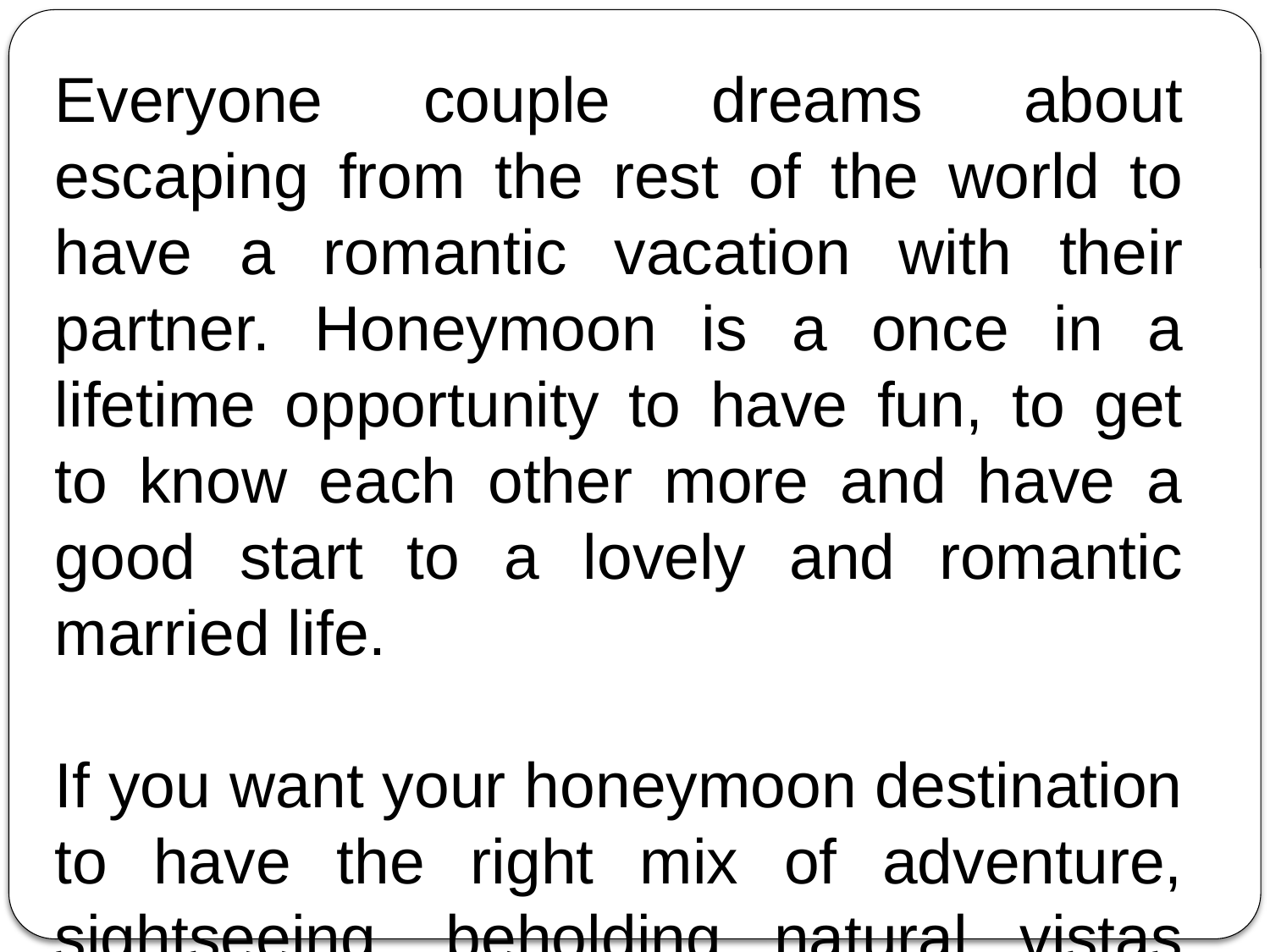

Everyone couple dreams about escaping from the rest of the world to have a romantic vacation with their partner. Honeymoon is a once in a lifetime opportunity to have fun, to get to know each other more and have a good start to a lovely and romantic married life.

If you want your honeymoon destination to have the right mix of adventure, sightseeing, beholding natural vistas etc, then pack your bags to India.